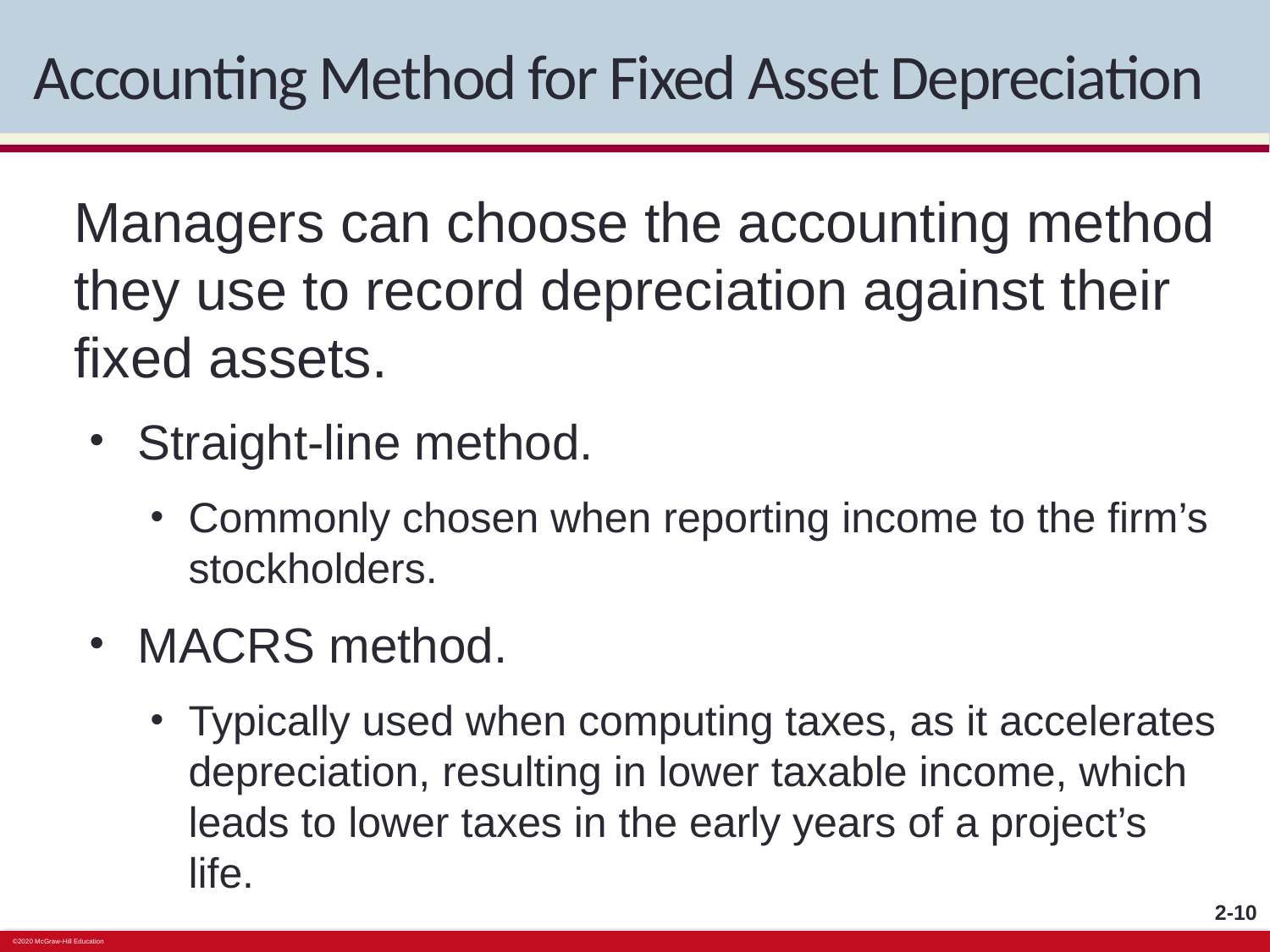

# Accounting Method for Fixed Asset Depreciation
Managers can choose the accounting method they use to record depreciation against their fixed assets.
Straight-line method.
Commonly chosen when reporting income to the firm’s stockholders.
MACRS method.
Typically used when computing taxes, as it accelerates depreciation, resulting in lower taxable income, which leads to lower taxes in the early years of a project’s life.